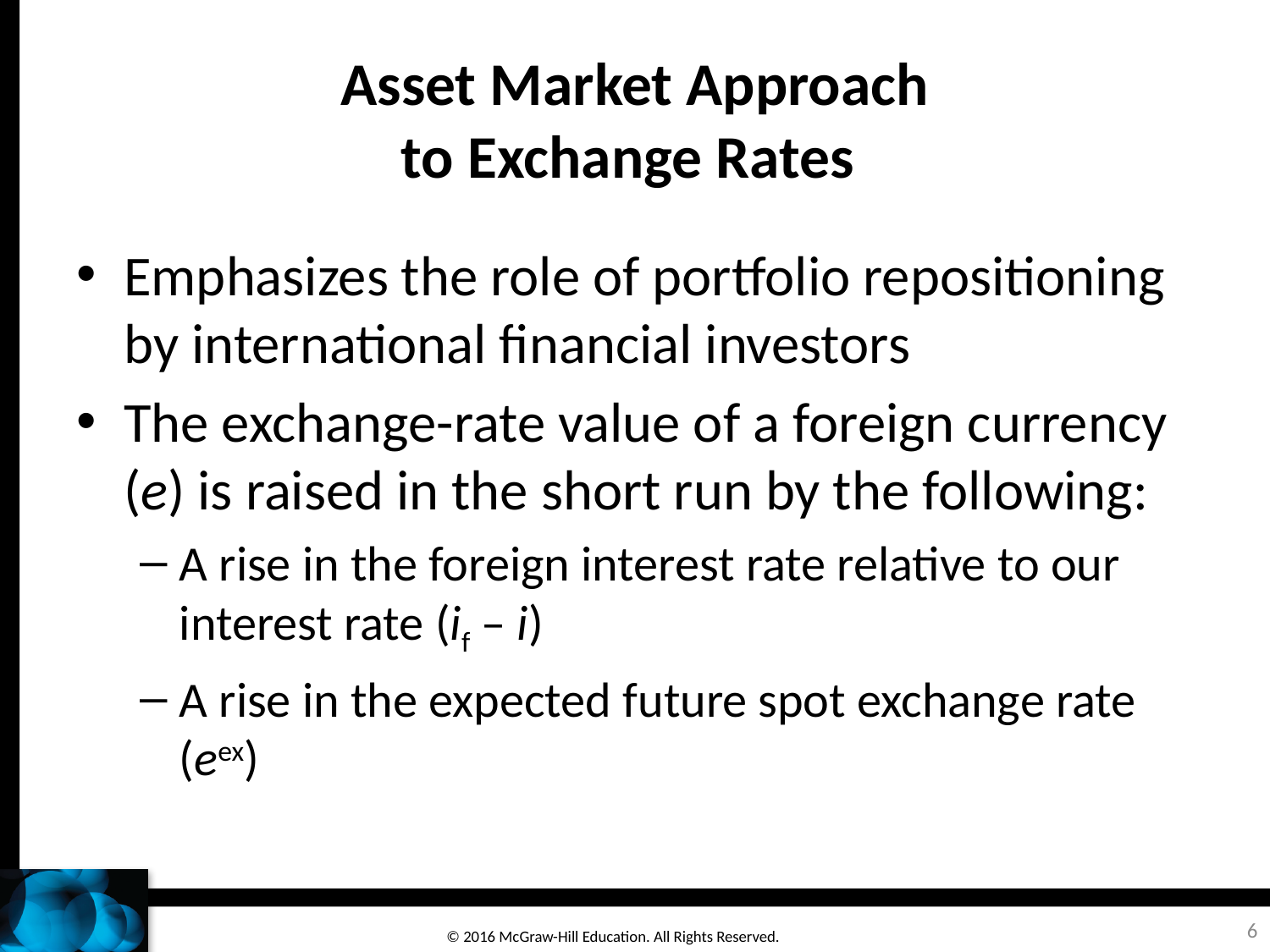

# Asset Market Approach to Exchange Rates
Emphasizes the role of portfolio repositioning by international financial investors
The exchange-rate value of a foreign currency (e) is raised in the short run by the following:
A rise in the foreign interest rate relative to our interest rate (if – i)
A rise in the expected future spot exchange rate (eex)
6
© 2016 McGraw-Hill Education. All Rights Reserved.